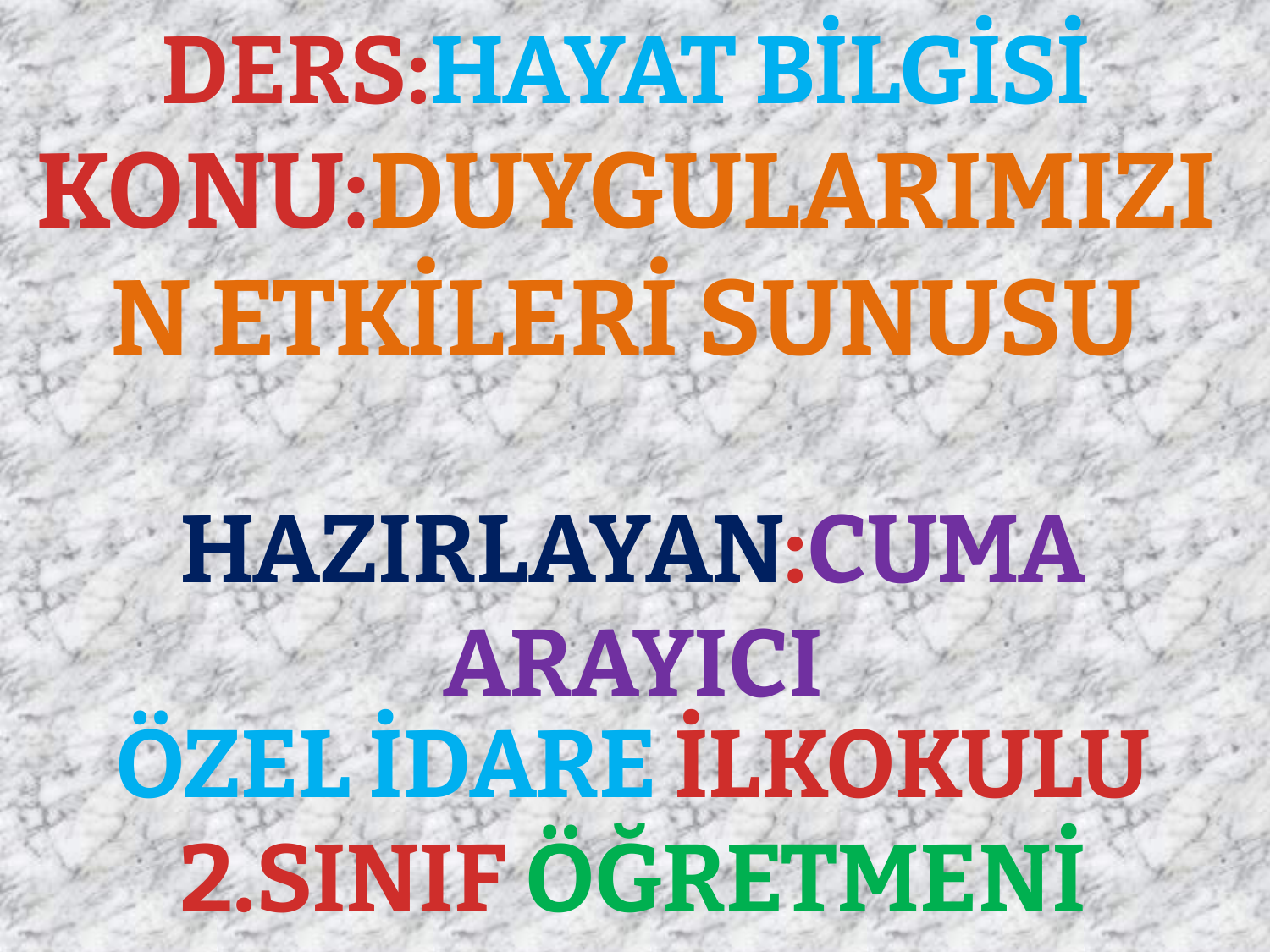

DERS:HAYAT BİLGİSİ
KONU:DUYGULARIMIZIN ETKİLERİ SUNUSU
HAZIRLAYAN:CUMA ARAYICI
ÖZEL İDARE İLKOKULU 2.SINIF ÖĞRETMENİ